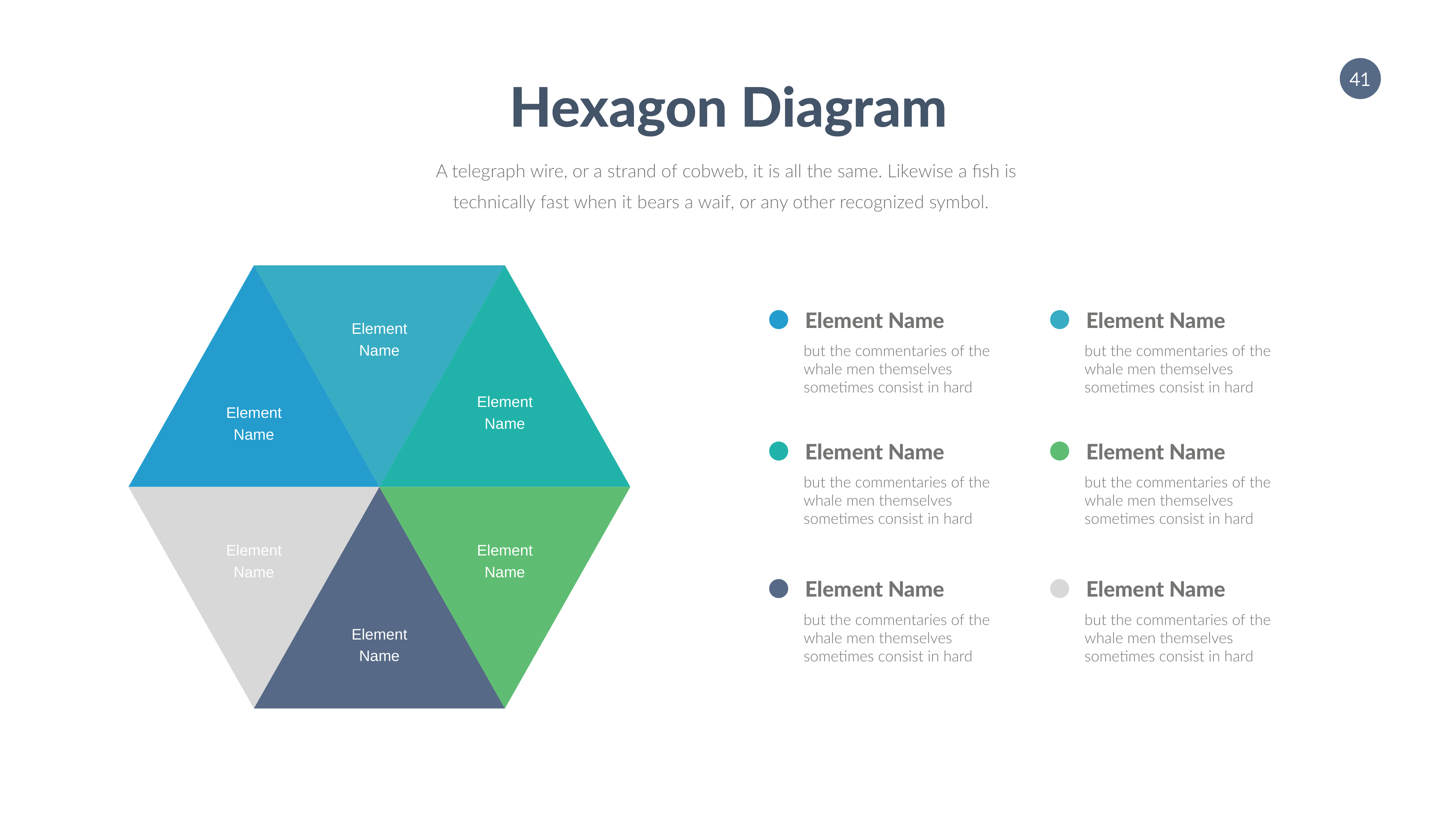

Hexagon Diagram
A telegraph wire, or a strand of cobweb, it is all the same. Likewise a fish is technically fast when it bears a waif, or any other recognized symbol.

Element
Name
Element
Name
Element
Name

Element
Name

Element
Name
Element
Name
Element Name
Element Name

but the commentaries of the whale men themselves sometimes consist in hard
but the commentaries of the whale men themselves sometimes consist in hard
Element Name
Element Name

but the commentaries of the whale men themselves sometimes consist in hard
but the commentaries of the whale men themselves sometimes consist in hard
Element Name
Element Name

but the commentaries of the whale men themselves sometimes consist in hard
but the commentaries of the whale men themselves sometimes consist in hard